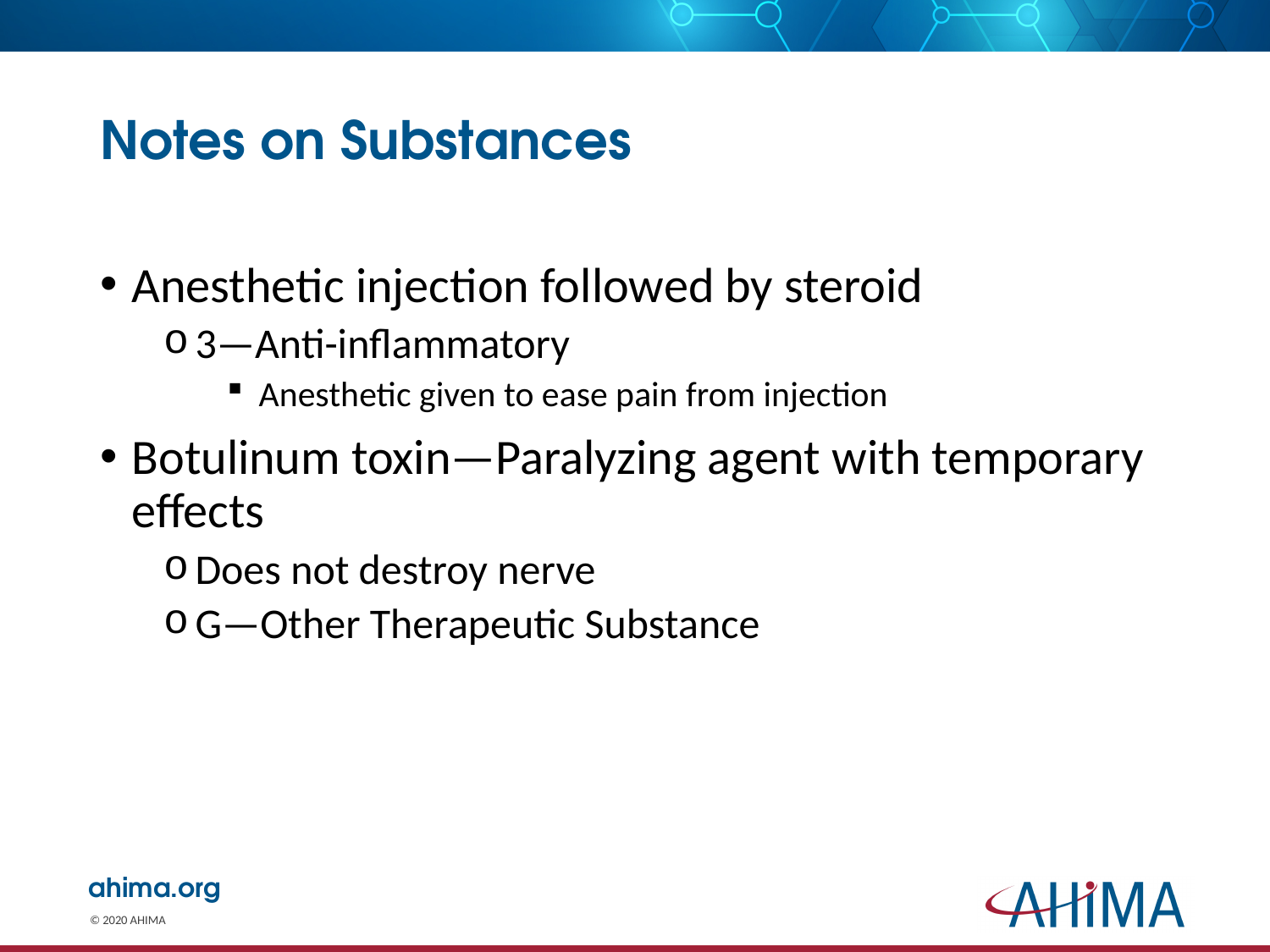

# Notes on Substances
Anesthetic injection followed by steroid
3—Anti-inflammatory
Anesthetic given to ease pain from injection
Botulinum toxin—Paralyzing agent with temporary effects
Does not destroy nerve
G—Other Therapeutic Substance